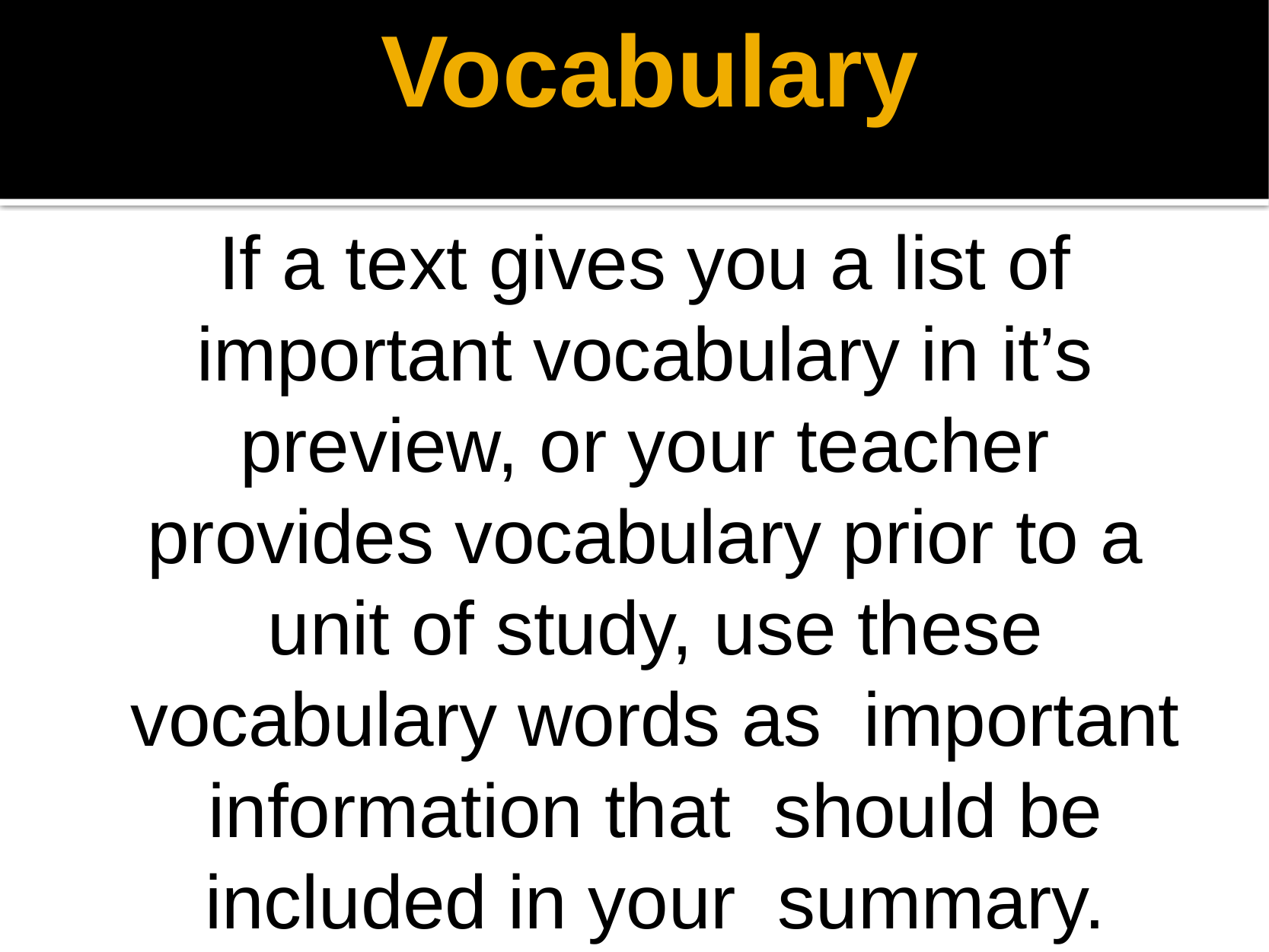

# Vocabulary
If a text gives you a list of  important vocabulary in it’s  preview, or your teacher  provides vocabulary prior to a  unit of study, use these vocabulary words as  important information that  should be included in your  summary.